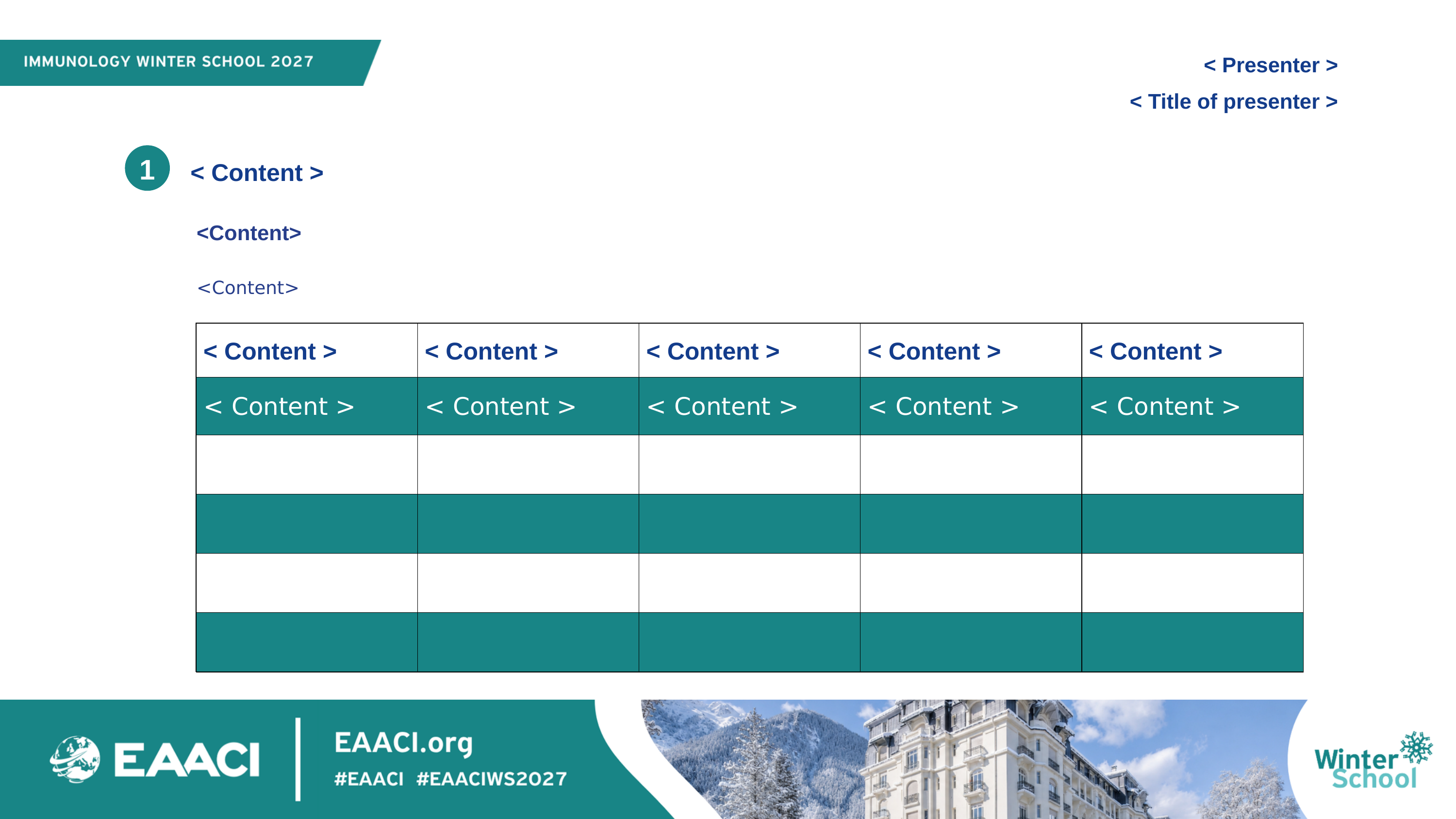

< Presenter >
< Title of presenter >

< Content >

1
<Content>
<Content>
| < Content >​ | < Content >​ | < Content >​ | < Content >​ | < Content >​ |
| --- | --- | --- | --- | --- |
| < Content >​ | < Content >​ | < Content >​ | < Content >​ | < Content >​ |
| ​ | ​ | ​ | ​ | ​ |
| ​ | ​ | ​ | ​ | ​ |
| ​ | ​ | ​ | ​ | ​ |
| ​ | ​ | ​ | ​ | ​ |